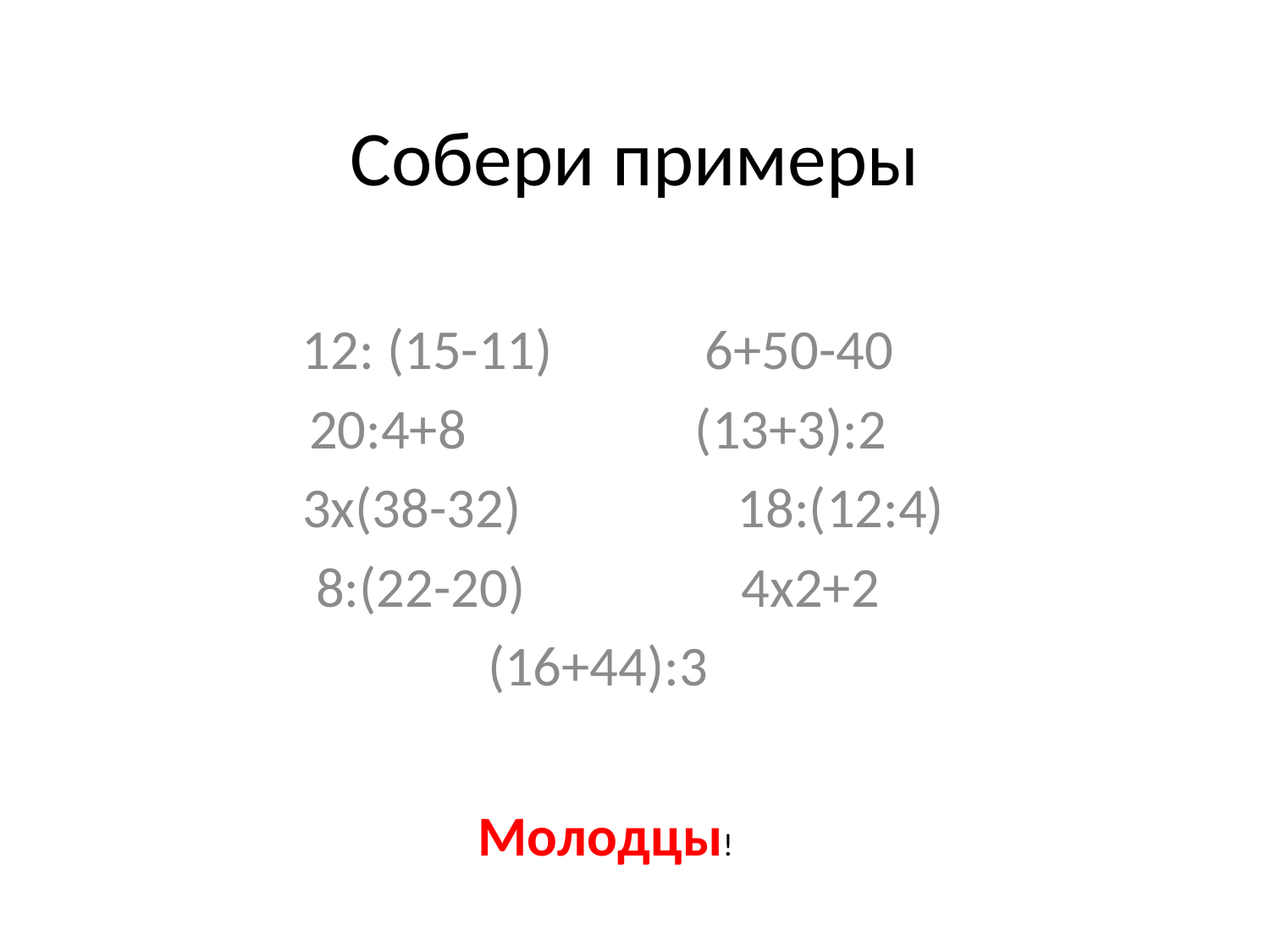

# Собери примеры
12: (15-11)            6+50-40
20:4+8                  (13+3):2
    3х(38-32)                 18:(12:4)
8:(22-20)                 4х2+2
(16+44):3

Молодцы!